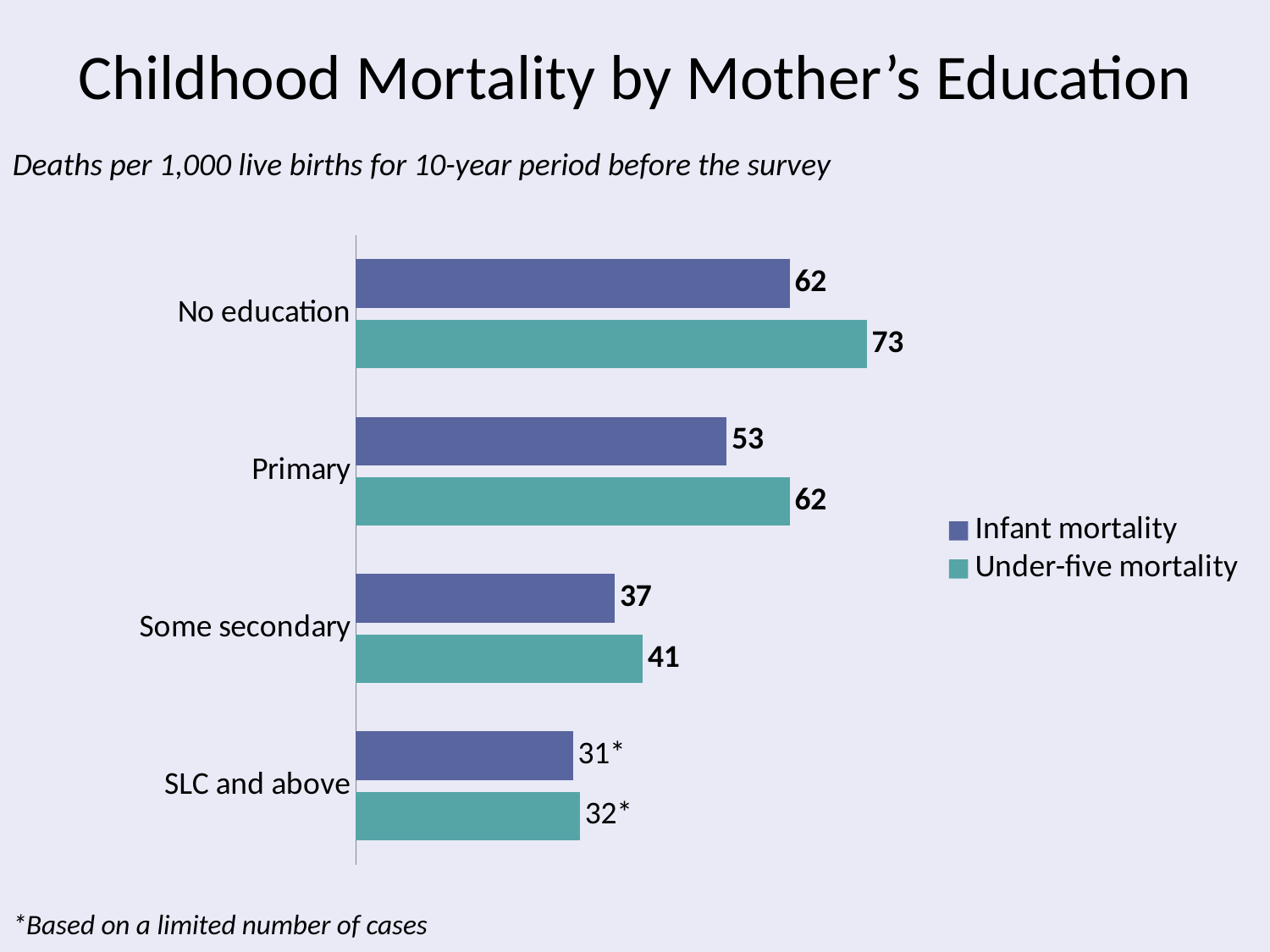

# Childhood Mortality by Mother’s Education
Deaths per 1,000 live births for 10-year period before the survey

### Chart

| Category | Under-five mortality | Infant mortality |
|---|---|---|
| SLC and above | 32.0 | 31.0 |
| Some secondary | 41.0 | 37.0 |
| Primary | 62.0 | 53.0 |
| No education | 73.0 | 62.0 |
*Based on a limited number of cases